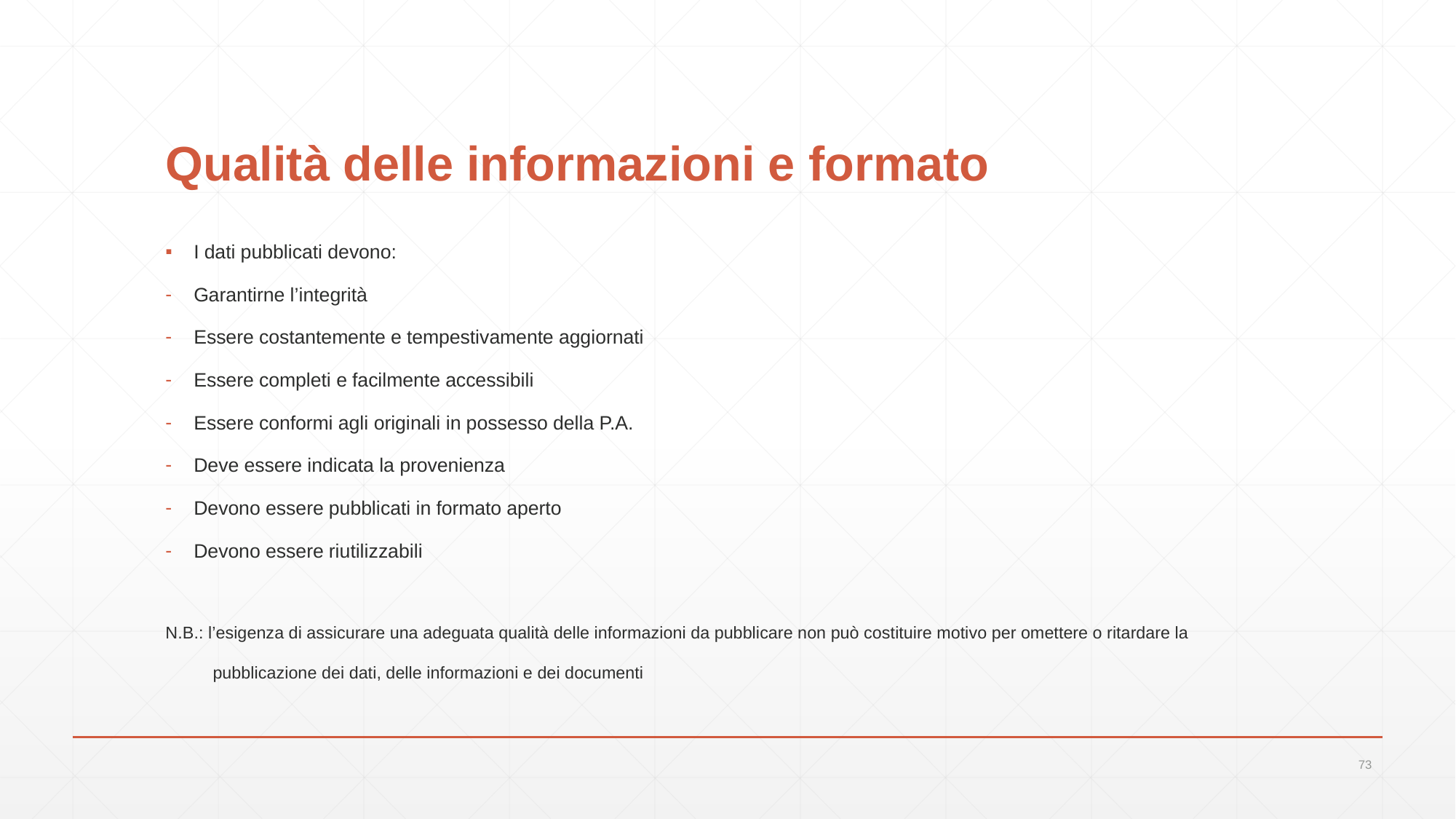

# Qualità delle informazioni e formato
I dati pubblicati devono:
Garantirne l’integrità
Essere costantemente e tempestivamente aggiornati
Essere completi e facilmente accessibili
Essere conformi agli originali in possesso della P.A.
Deve essere indicata la provenienza
Devono essere pubblicati in formato aperto
Devono essere riutilizzabili

N.B.: l’esigenza di assicurare una adeguata qualità delle informazioni da pubblicare non può costituire motivo per omettere o ritardare la
          pubblicazione dei dati, delle informazioni e dei documenti

73